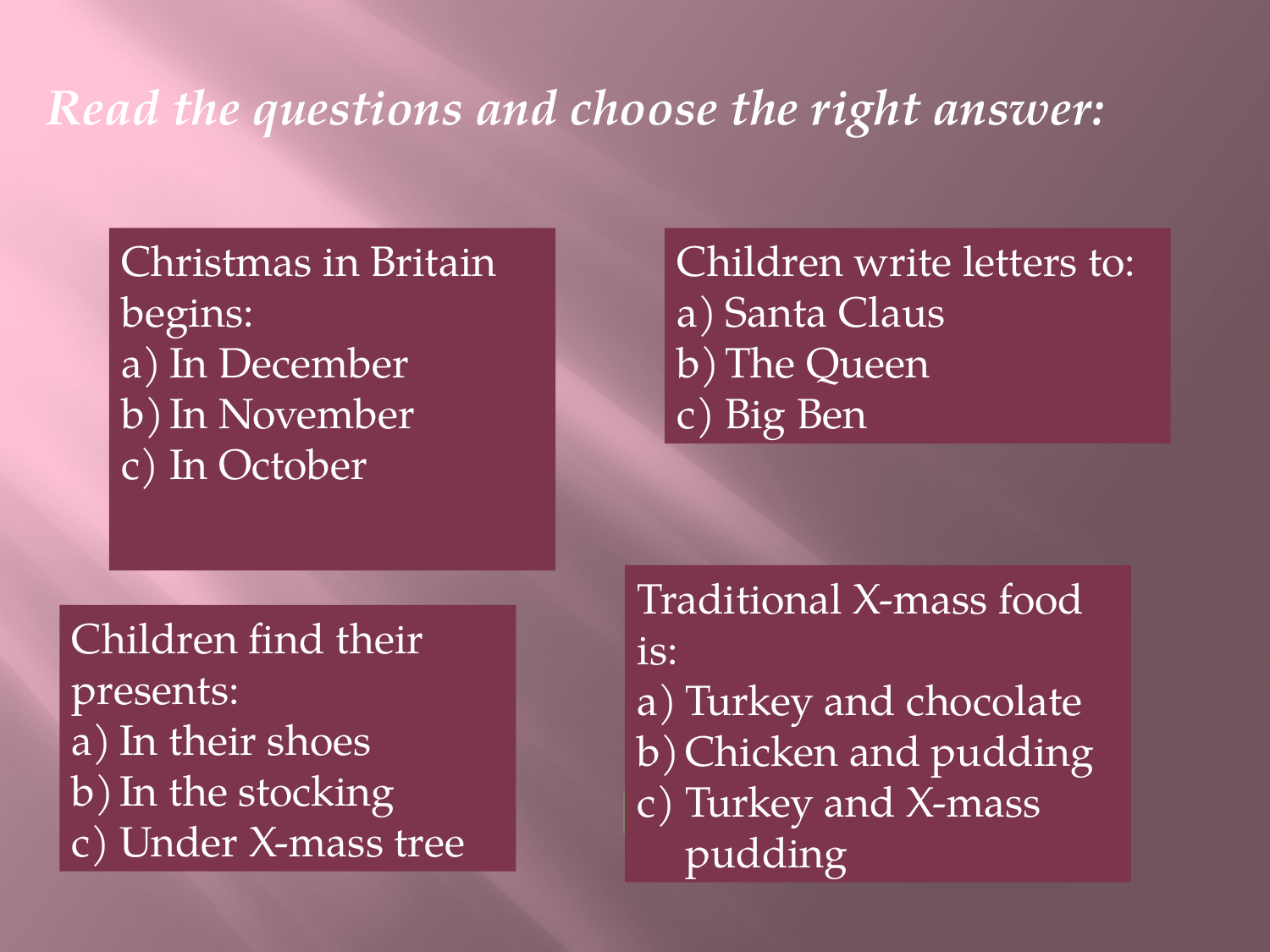

Read the questions and choose the right answer:
Christmas in Britain begins:
In December
In November
In October

Children write letters to:
Santa Claus
The Queen
Big Ben

Traditional X-mass food is:
Turkey and chocolate
Chicken and pudding
Turkey and X-mass pudding
Children find their presents:
In their shoes
In the stocking
Under X-mass tree